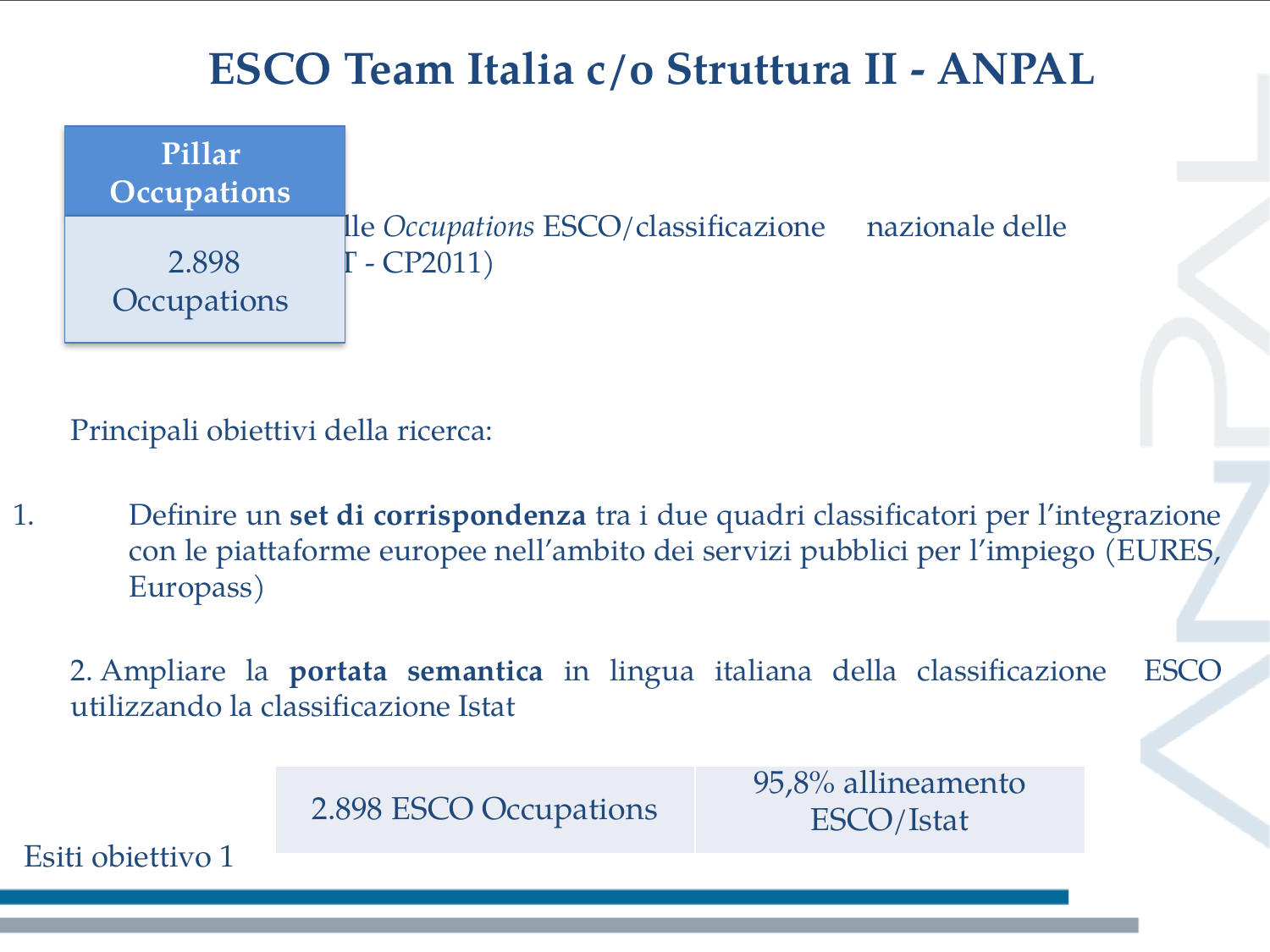

# ESCO Team Italia c/o Struttura II - ANPAL

					Comparazione delle Occupations ESCO/classificazione 					  	nazionale delle professioni (ISTAT - CP2011)

Principali obiettivi della ricerca:

Definire un set di corrispondenza tra i due quadri classificatori per l’integrazione con le piattaforme europee nell’ambito dei servizi pubblici per l’impiego (EURES, Europass)

2.	Ampliare la portata semantica in lingua italiana della classificazione 	ESCO utilizzando la classificazione Istat

   Esiti obiettivo 1

Pillar
Occupations
2.898 Occupations
| 2.898 ESCO Occupations | 95,8% allineamento ESCO/Istat |
| --- | --- |